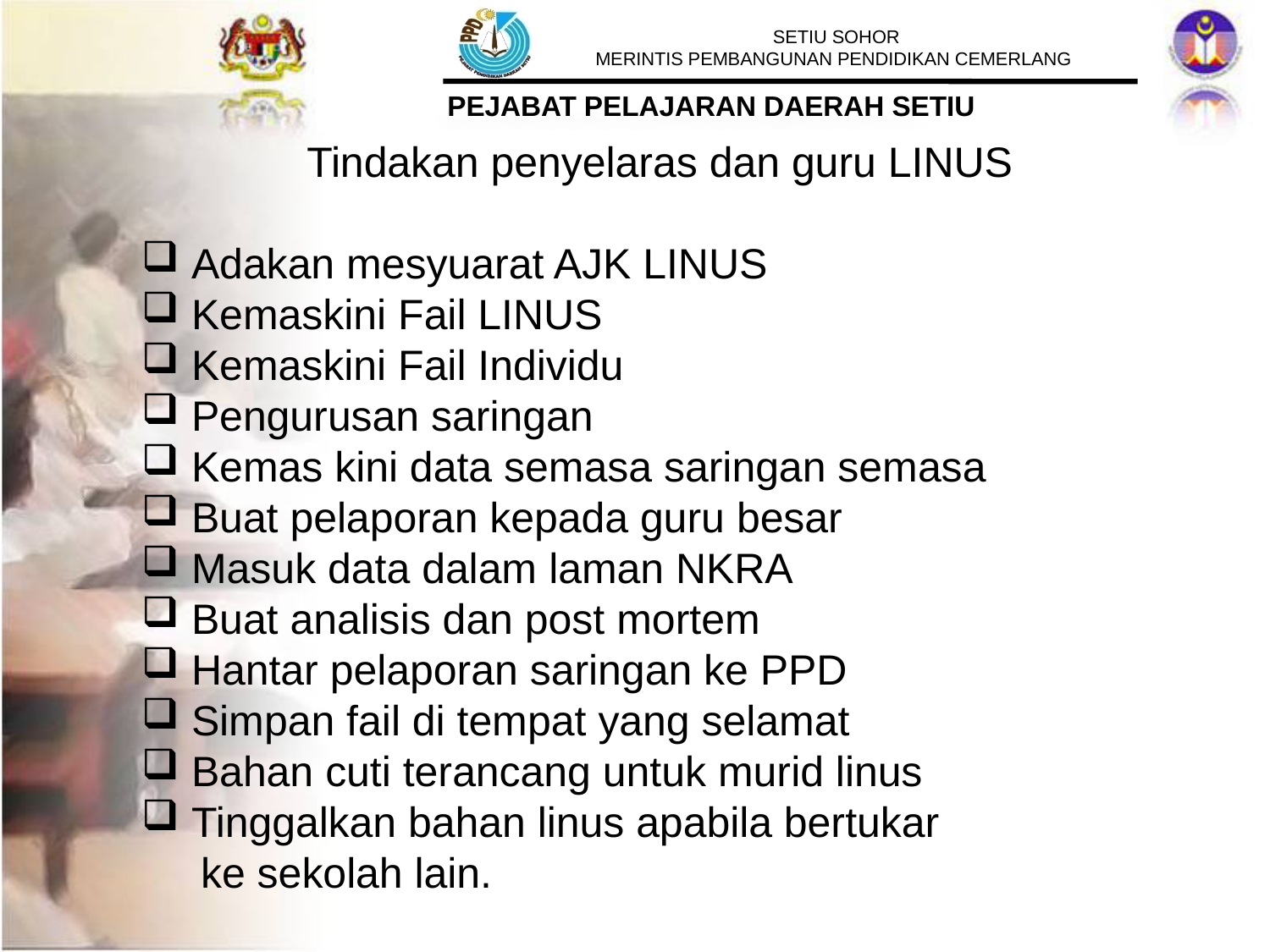

Tindakan penyelaras dan guru LINUS

 Adakan mesyuarat AJK LINUS
 Kemaskini Fail LINUS
 Kemaskini Fail Individu
 Pengurusan saringan
 Kemas kini data semasa saringan semasa
 Buat pelaporan kepada guru besar
 Masuk data dalam laman NKRA
 Buat analisis dan post mortem
 Hantar pelaporan saringan ke PPD
 Simpan fail di tempat yang selamat
 Bahan cuti terancang untuk murid linus
 Tinggalkan bahan linus apabila bertukar
     ke sekolah lain.